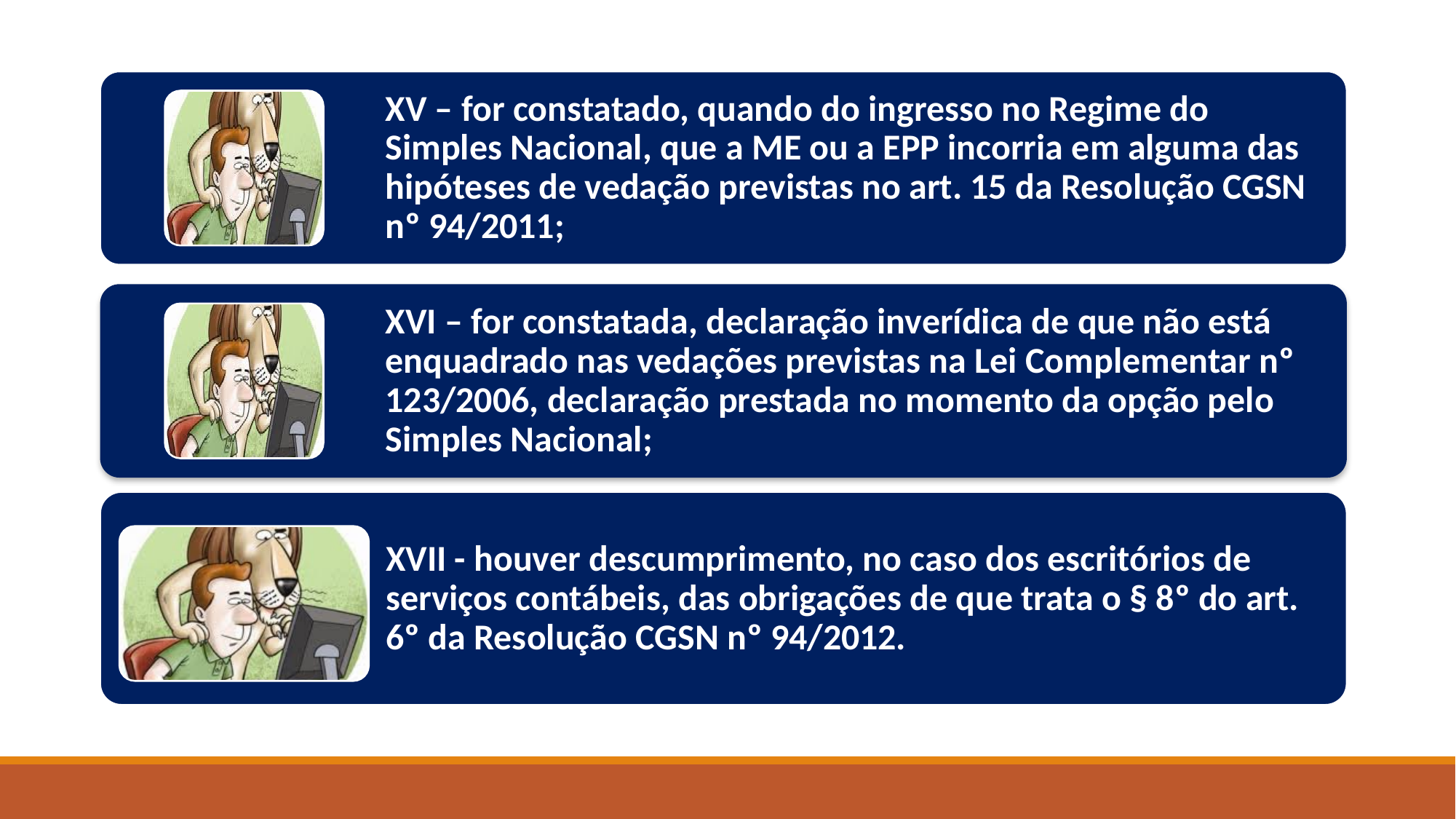

XV – for constatado, quando do ingresso no Regime do Simples Nacional, que a ME ou a EPP incorria em alguma das hipóteses de vedação previstas no art. 15 da Resolução CGSN nº 94/2011;
XVI – for constatada, declaração inverídica de que não está enquadrado nas vedações previstas na Lei Complementar nº 123/2006, declaração prestada no momento da opção pelo Simples Nacional;
XVII - houver descumprimento, no caso dos escritórios de serviços contábeis, das obrigações de que trata o § 8º do art. 6º da Resolução CGSN nº 94/2012.